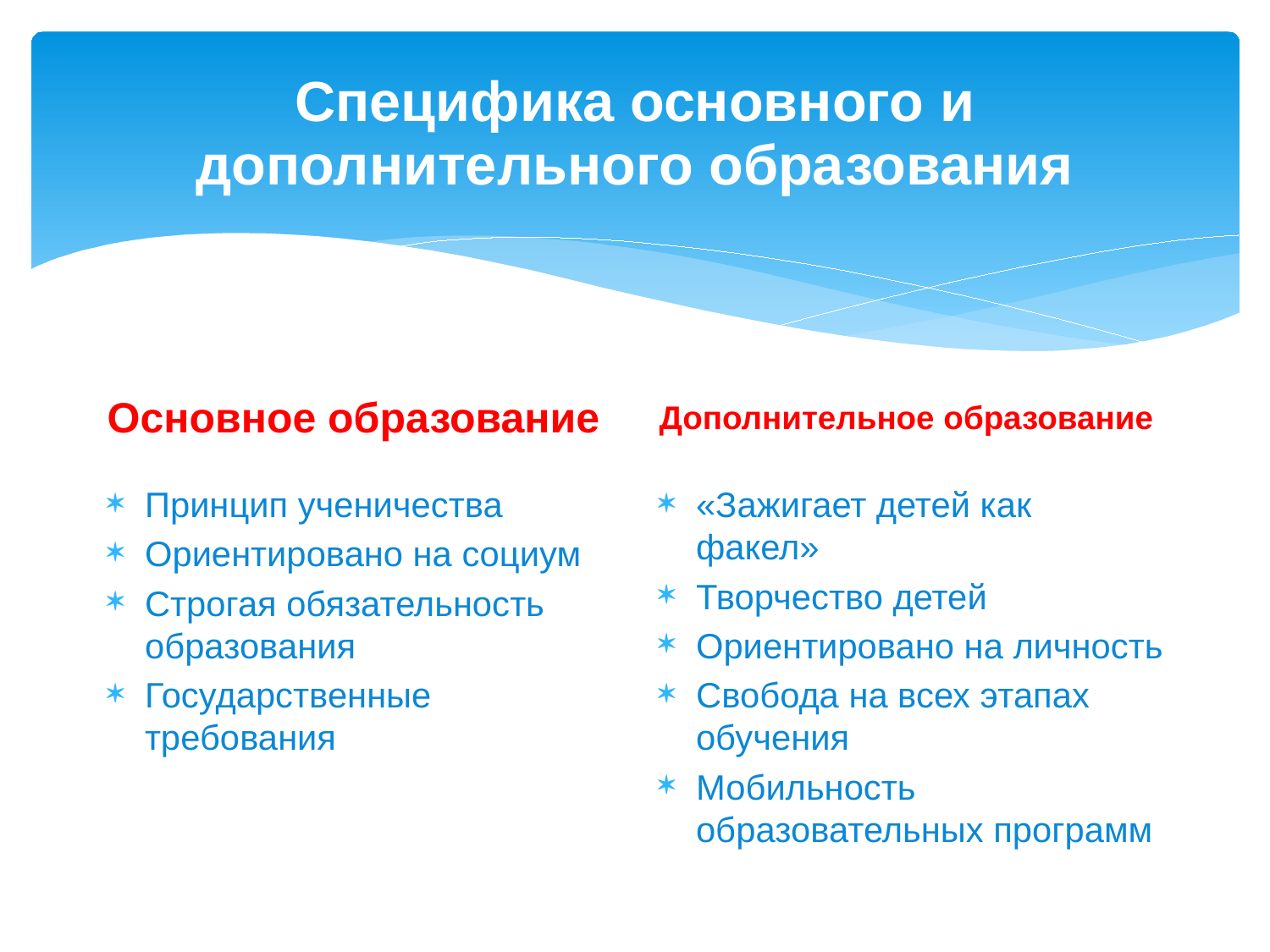

# Специфика основного и дополнительного образования
Дополнительное образование
Основное образование
Принцип ученичества
Ориентировано на социум
Строгая обязательность  образования
Государственные требования
«Зажигает детей как факел»
Творчество детей
Ориентировано на личность
Свобода на всех этапах обучения
Мобильность образовательных программ